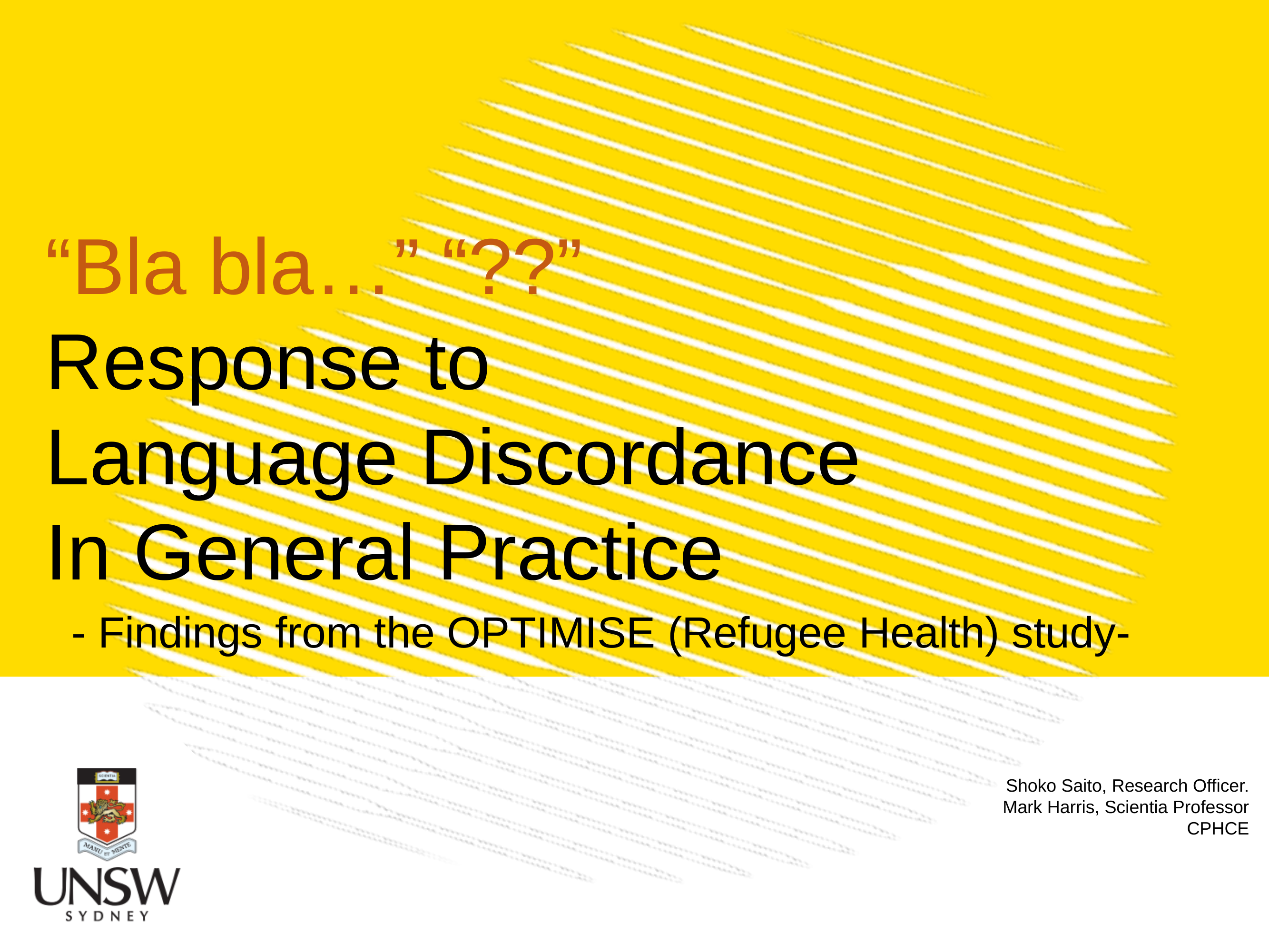

“Bla bla…” “??”
Response to
Language Discordance
In General Practice
- Findings from the OPTIMISE (Refugee Health) study-
Shoko Saito, Research Officer.
Mark Harris, Scientia Professor
CPHCE